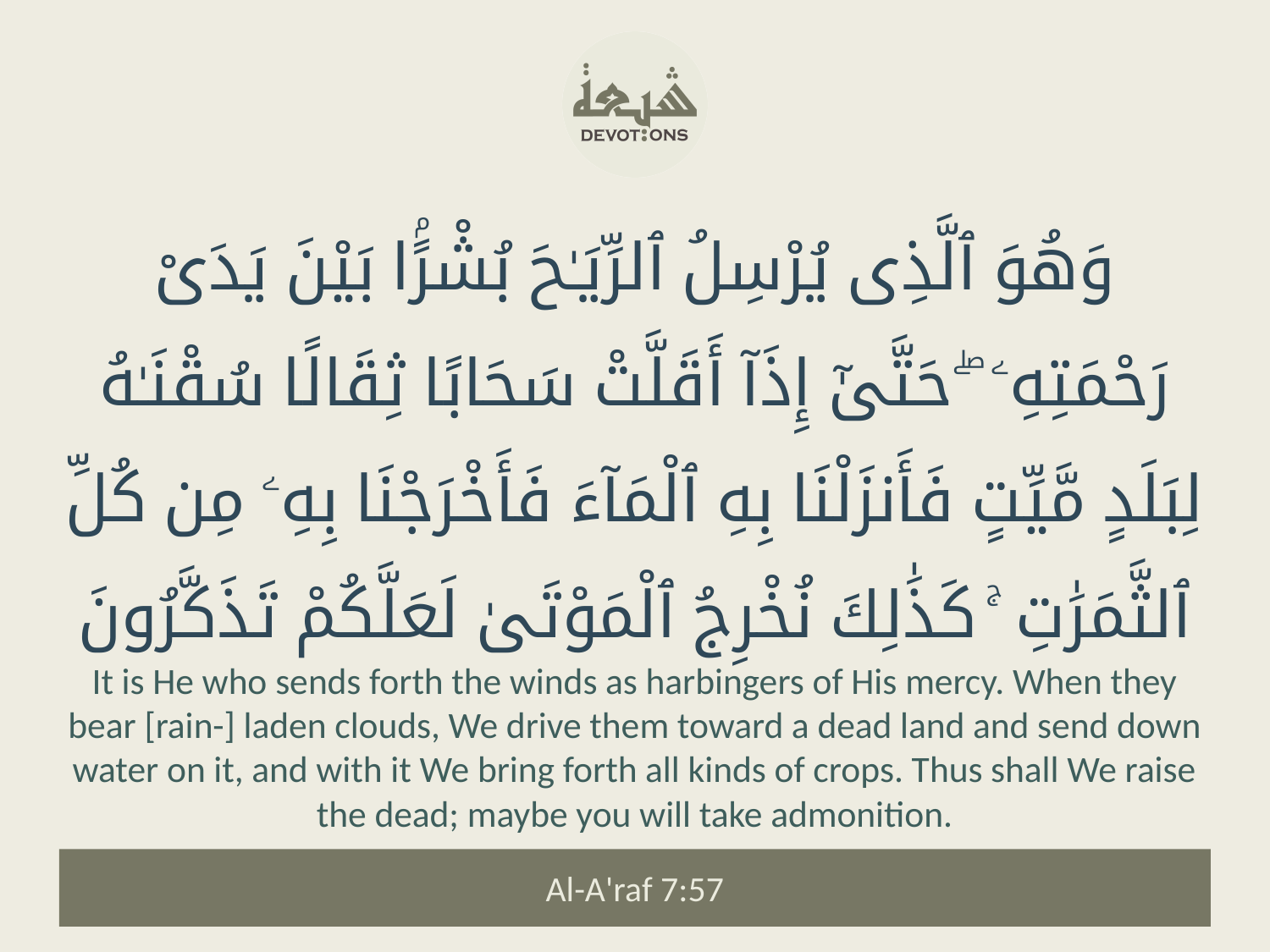

وَهُوَ ٱلَّذِى يُرْسِلُ ٱلرِّيَـٰحَ بُشْرًۢا بَيْنَ يَدَىْ رَحْمَتِهِۦ ۖ حَتَّىٰٓ إِذَآ أَقَلَّتْ سَحَابًا ثِقَالًا سُقْنَـٰهُ لِبَلَدٍ مَّيِّتٍ فَأَنزَلْنَا بِهِ ٱلْمَآءَ فَأَخْرَجْنَا بِهِۦ مِن كُلِّ ٱلثَّمَرَٰتِ ۚ كَذَٰلِكَ نُخْرِجُ ٱلْمَوْتَىٰ لَعَلَّكُمْ تَذَكَّرُونَ
It is He who sends forth the winds as harbingers of His mercy. When they bear [rain-] laden clouds, We drive them toward a dead land and send down water on it, and with it We bring forth all kinds of crops. Thus shall We raise the dead; maybe you will take admonition.
Al-A'raf 7:57